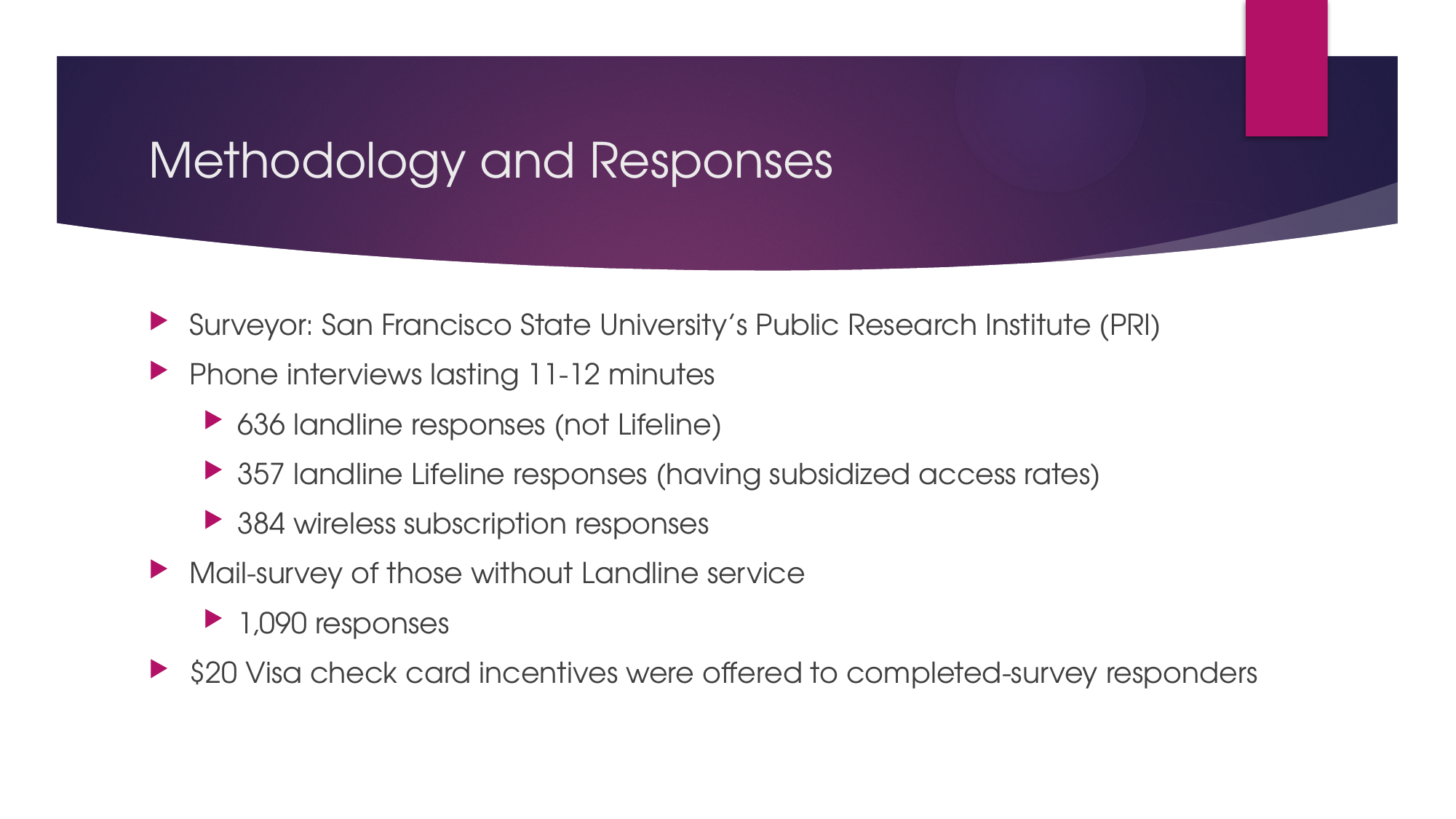

# Methodology and Responses
Surveyor: San Francisco State University’s Public Research Institute (PRI)
Phone interviews lasting 11-12 minutes
636 landline responses (not Lifeline)
357 landline Lifeline responses (having subsidized access rates)
384 wireless subscription responses
Mail-survey of those without Landline service
1,090 responses
$20 Visa check card incentives were offered to completed-survey responders